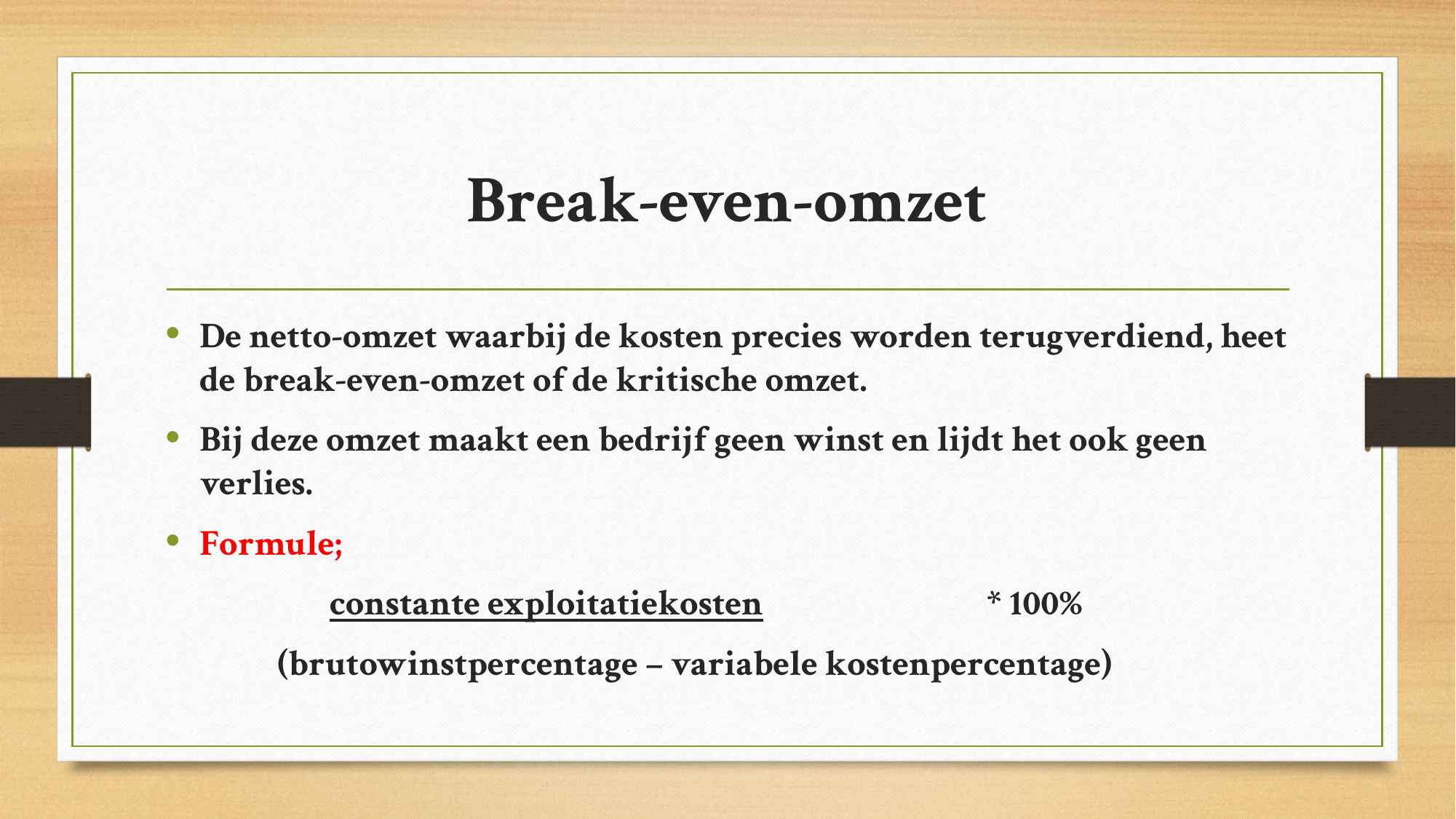

# Break-even-omzet
De netto-omzet waarbij de kosten precies worden terugverdiend, heet de break-even-omzet of de kritische omzet.
Bij deze omzet maakt een bedrijf geen winst en lijdt het ook geen verlies.
Formule;
                      constante exploitatiekosten                              * 100%
               (brutowinstpercentage – variabele kostenpercentage)